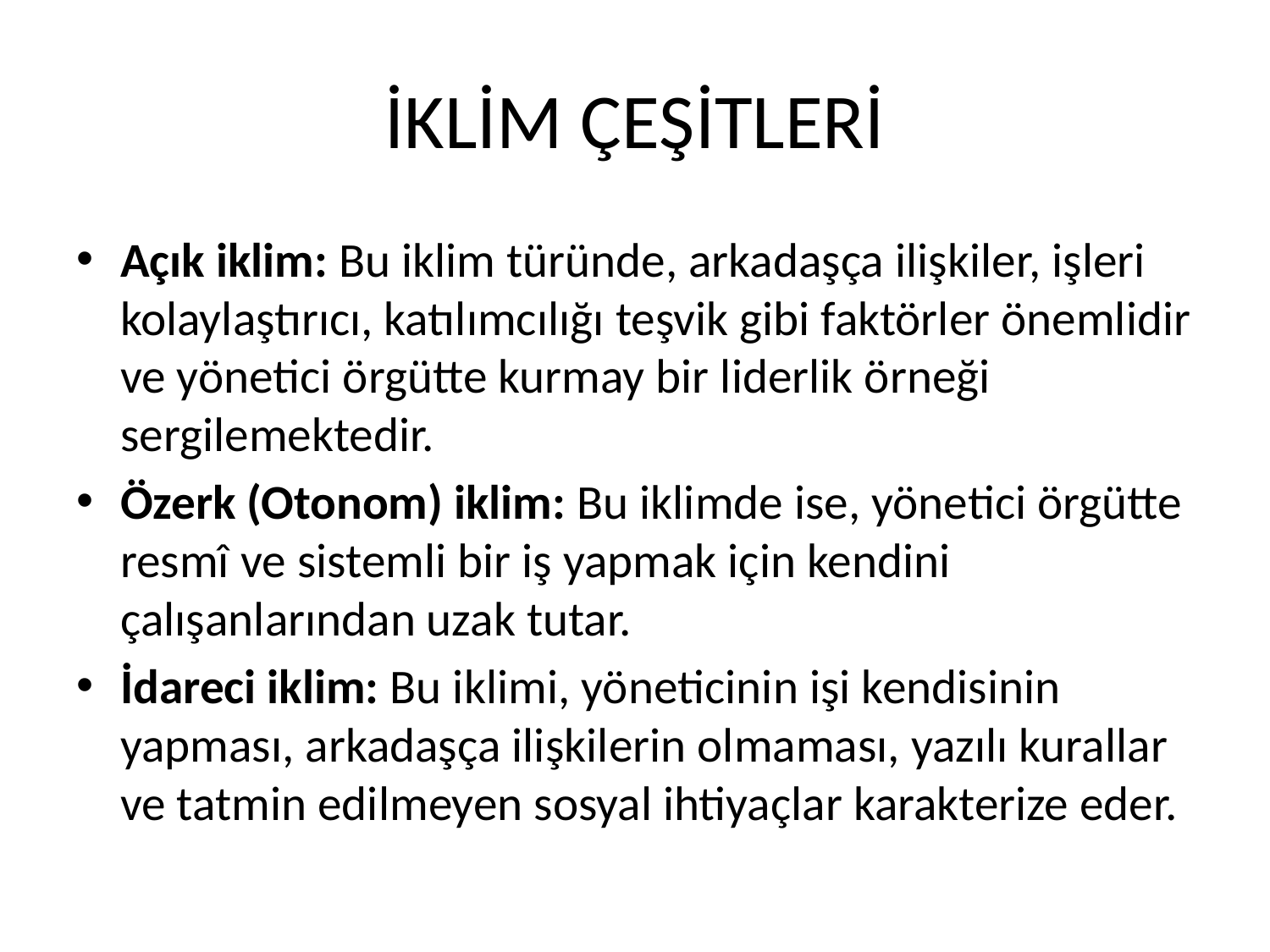

# İKLİM ÇEŞİTLERİ
Açık iklim: Bu iklim türünde, arkadaşça ilişkiler, işleri kolaylaştırıcı, katılımcılığı teşvik gibi faktörler önemlidir ve yönetici örgütte kurmay bir liderlik örneği sergilemektedir.
Özerk (Otonom) iklim: Bu iklimde ise, yönetici örgütte resmî ve sistemli bir iş yapmak için kendini çalışanlarından uzak tutar.
İdareci iklim: Bu iklimi, yöneticinin işi kendisinin yapması, arkadaşça ilişkilerin olmaması, yazılı kurallar ve tatmin edilmeyen sosyal ihtiyaçlar karakterize eder.